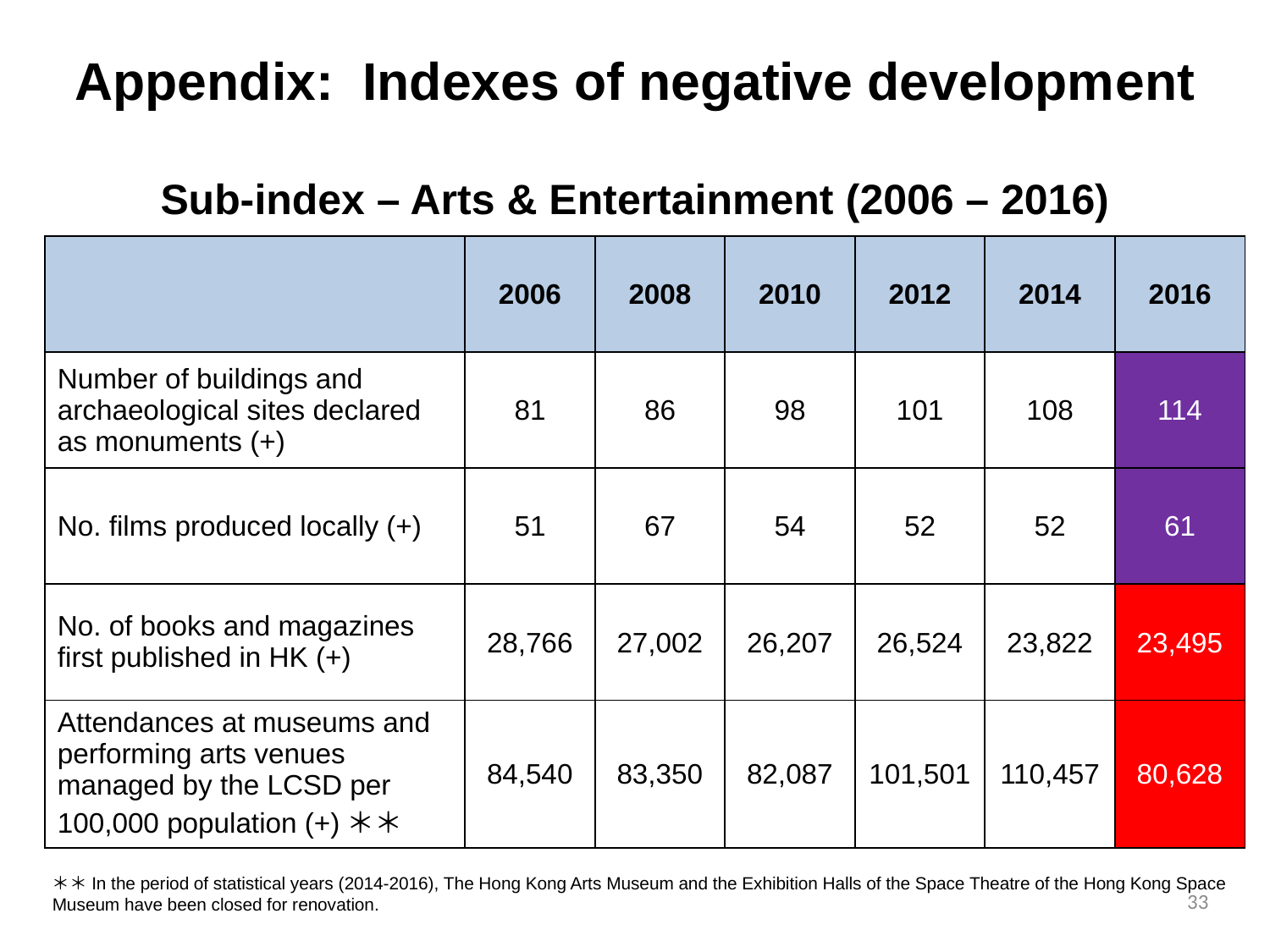

Appendix:  Indexes of negative development
Sub-index – Arts & Entertainment (2006 – 2016)
|  | 2006 | 2008 | 2010 | 2012 | 2014 | 2016 |
| --- | --- | --- | --- | --- | --- | --- |
| Number of buildings and archaeological sites declared as monuments (+) | 81 | 86 | 98 | 101 | 108 | 114 |
| No. films produced locally (+) | 51 | 67 | 54 | 52 | 52 | 61 |
| No. of books and magazines first published in HK (+) | 28,766 | 27,002 | 26,207 | 26,524 | 23,822 | 23,495 |
| Attendances at museums and performing arts venues managed by the LCSD per 100,000 population (+)＊＊ | 84,540 | 83,350 | 82,087 | 101,501 | 110,457 | 80,628 |
＊＊In the period of statistical years (2014-2016), The Hong Kong Arts Museum and the Exhibition Halls of the Space Theatre of the Hong Kong Space Museum have been closed for renovation.
33